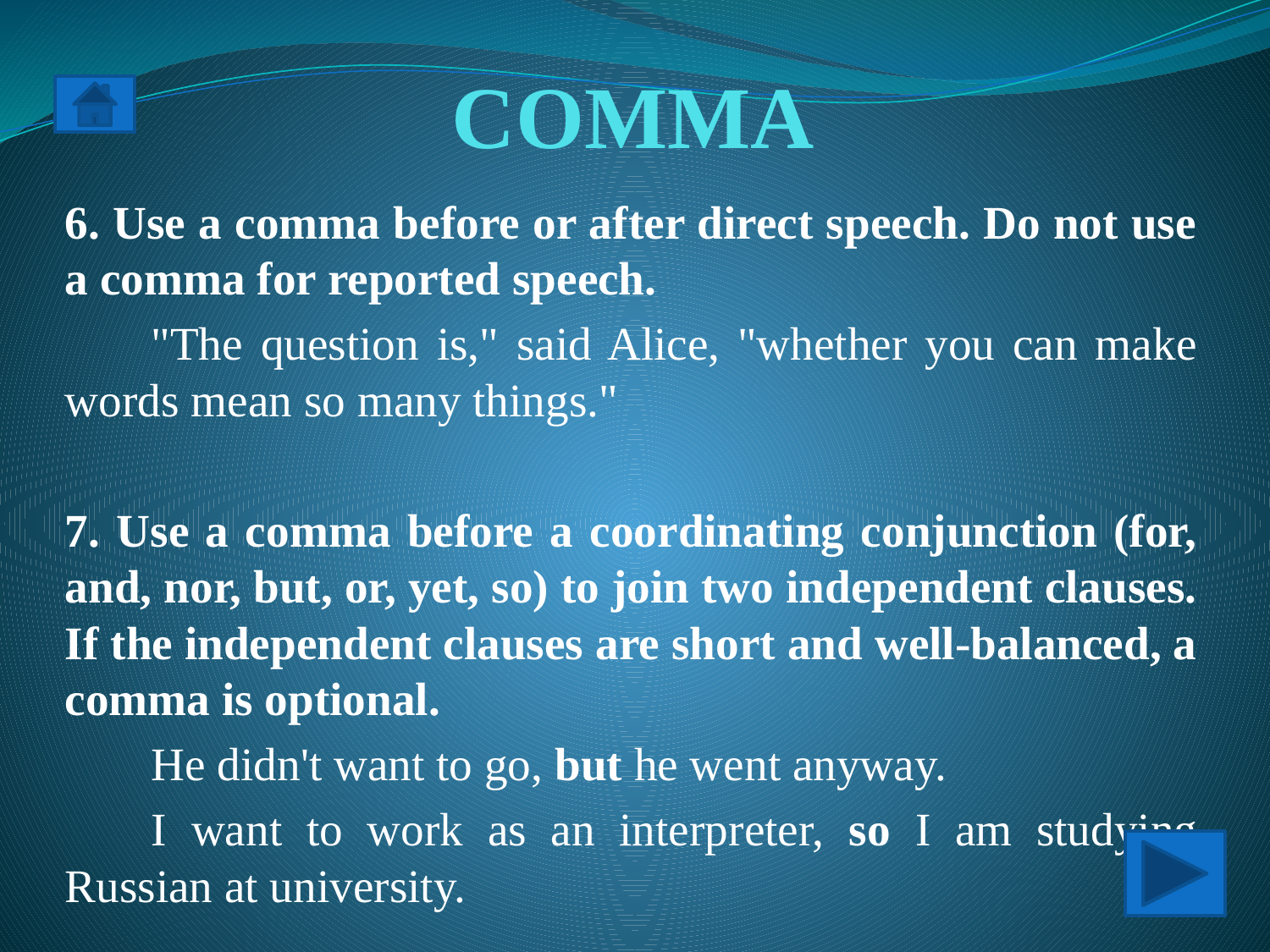

# COMMA

6. Use a comma before or after direct speech. Do not use a comma for reported speech.
	"The question is," said Alice, "whether you can make words mean so many things."

7. Use a comma before a coordinating conjunction (for, and, nor, but, or, yet, so) to join two independent clauses. If the independent clauses are short and well-balanced, a comma is optional.
	He didn't want to go, but he went anyway.
	I want to work as an interpreter, so I am studying Russian at university.